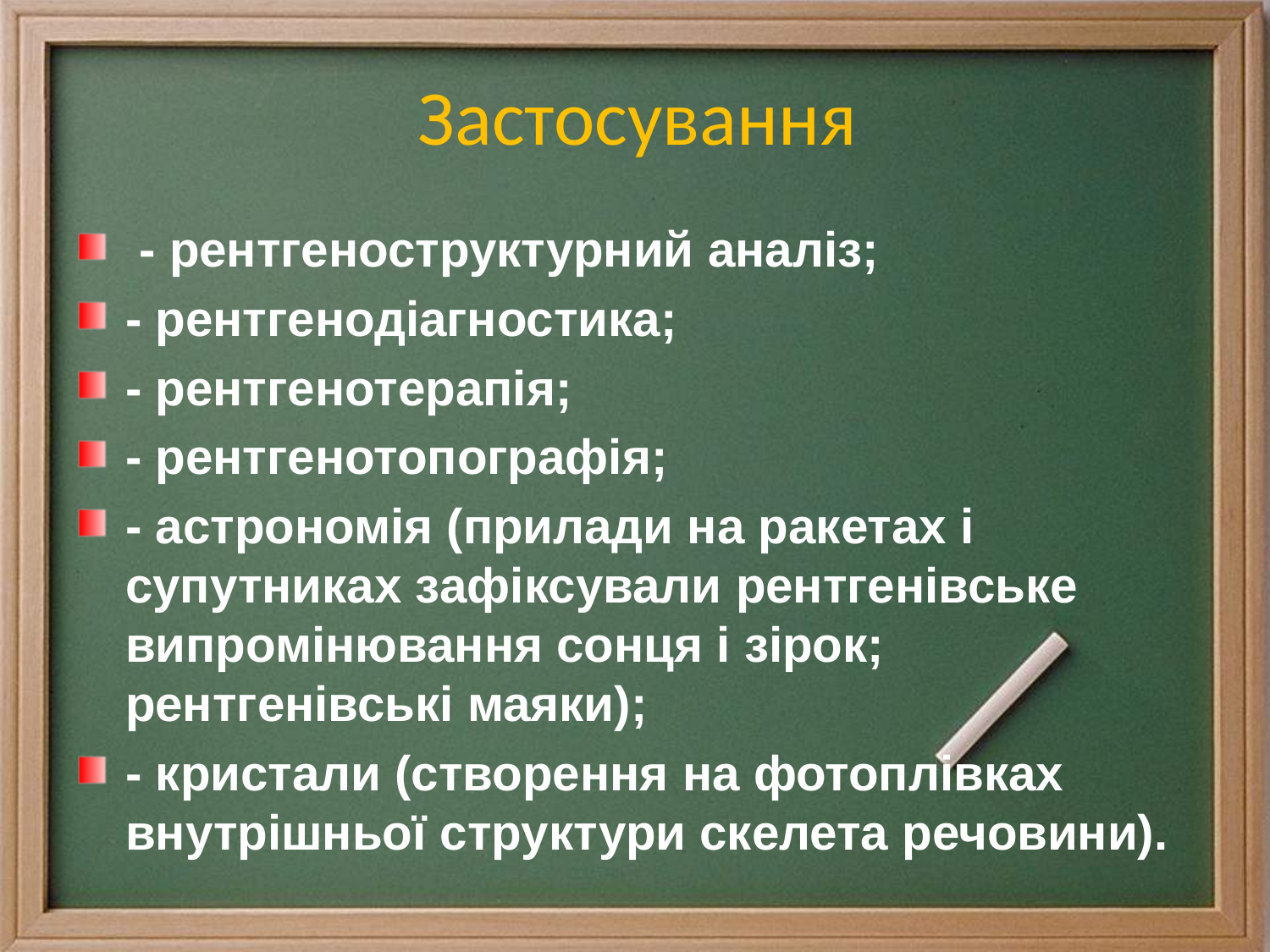

# Застосування
 - рентгеноструктурний аналіз;
- рентгенодіагностика;
- рентгенотерапія;
- рентгенотопографія;
- астрономія (прилади на ракетах і супутниках зафіксували рентгенівське випромінювання сонця і зірок; рентгенівські маяки);
- кристали (створення на фотоплівках внутрішньої структури скелета речовини).